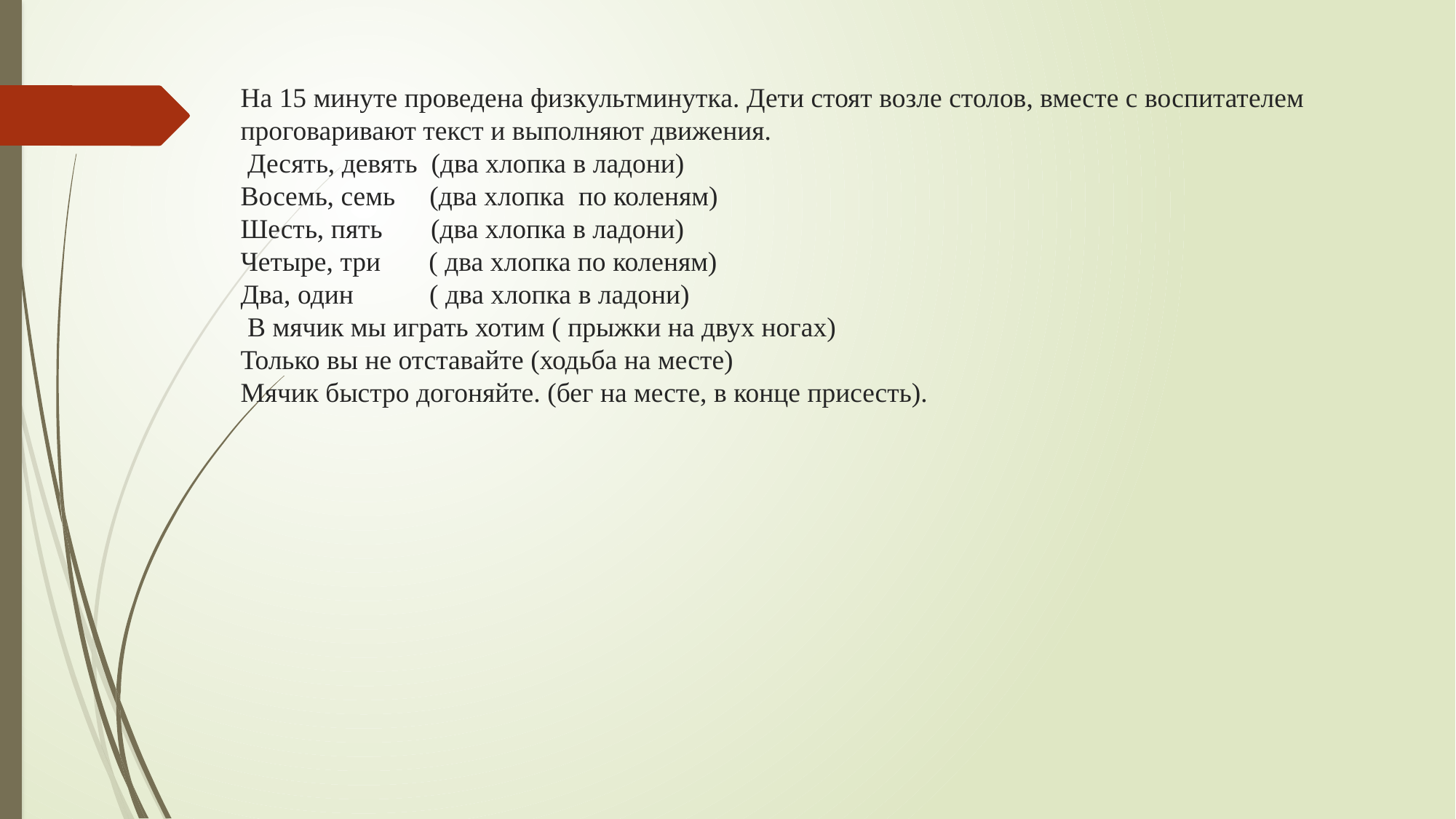

# На 15 минуте проведена физкультминутка. Дети стоят возле столов, вместе с воспитателем проговаривают текст и выполняют движения. Десять, девять  (два хлопка в ладони) Восемь, семь     (два хлопка  по коленям) Шесть, пять       (два хлопка в ладони) Четыре, три       ( два хлопка по коленям) Два, один           ( два хлопка в ладони) В мячик мы играть хотим ( прыжки на двух ногах) Только вы не отставайте (ходьба на месте) Мячик быстро догоняйте. (бег на месте, в конце присесть).